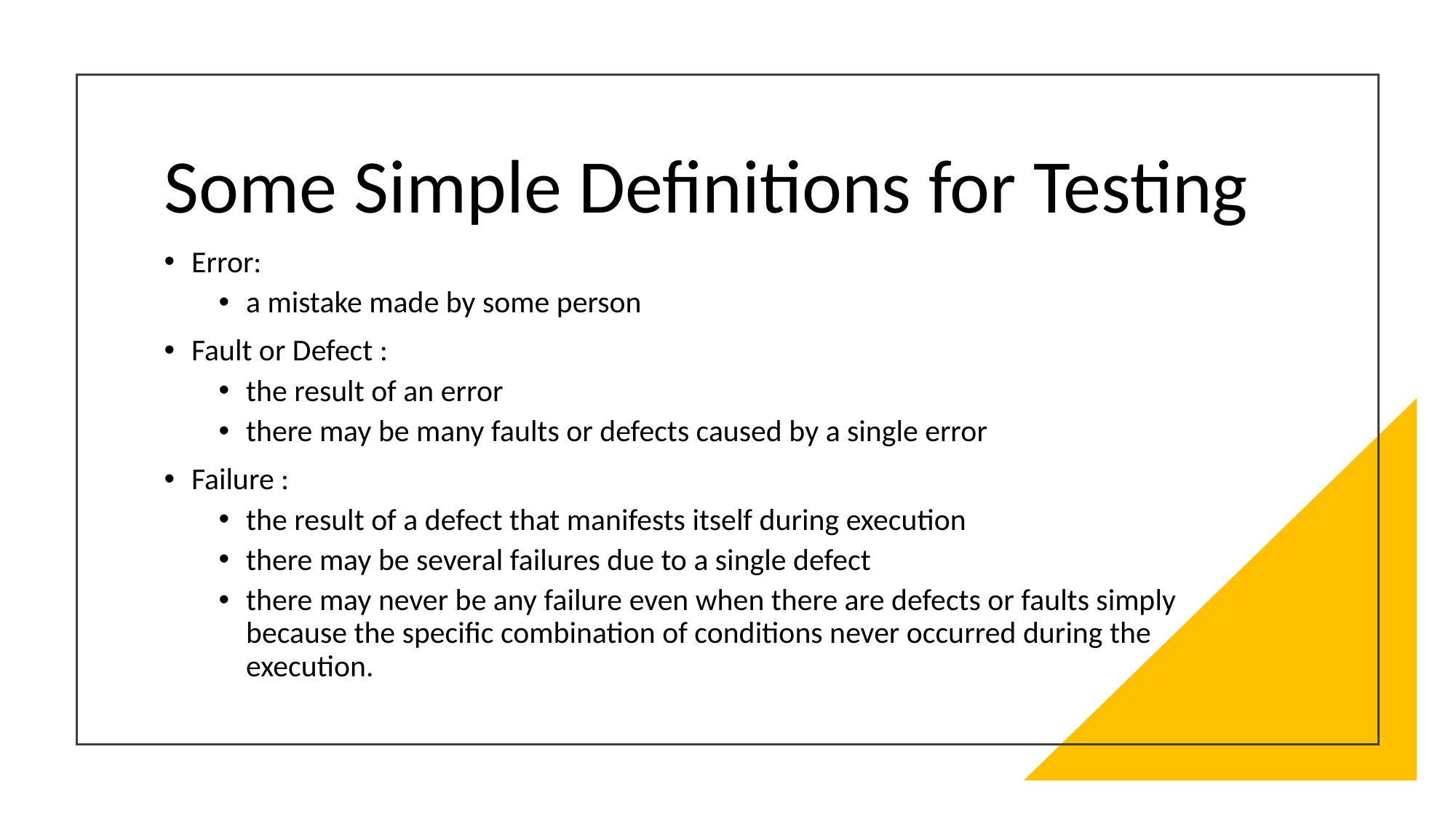

# Some Simple Definitions for Testing
Error:
a mistake made by some person
Fault or Defect :
the result of an error
there may be many faults or defects caused by a single error
Failure :
the result of a defect that manifests itself during execution
there may be several failures due to a single defect
there may never be any failure even when there are defects or faults simply because the specific combination of conditions never occurred during the execution.